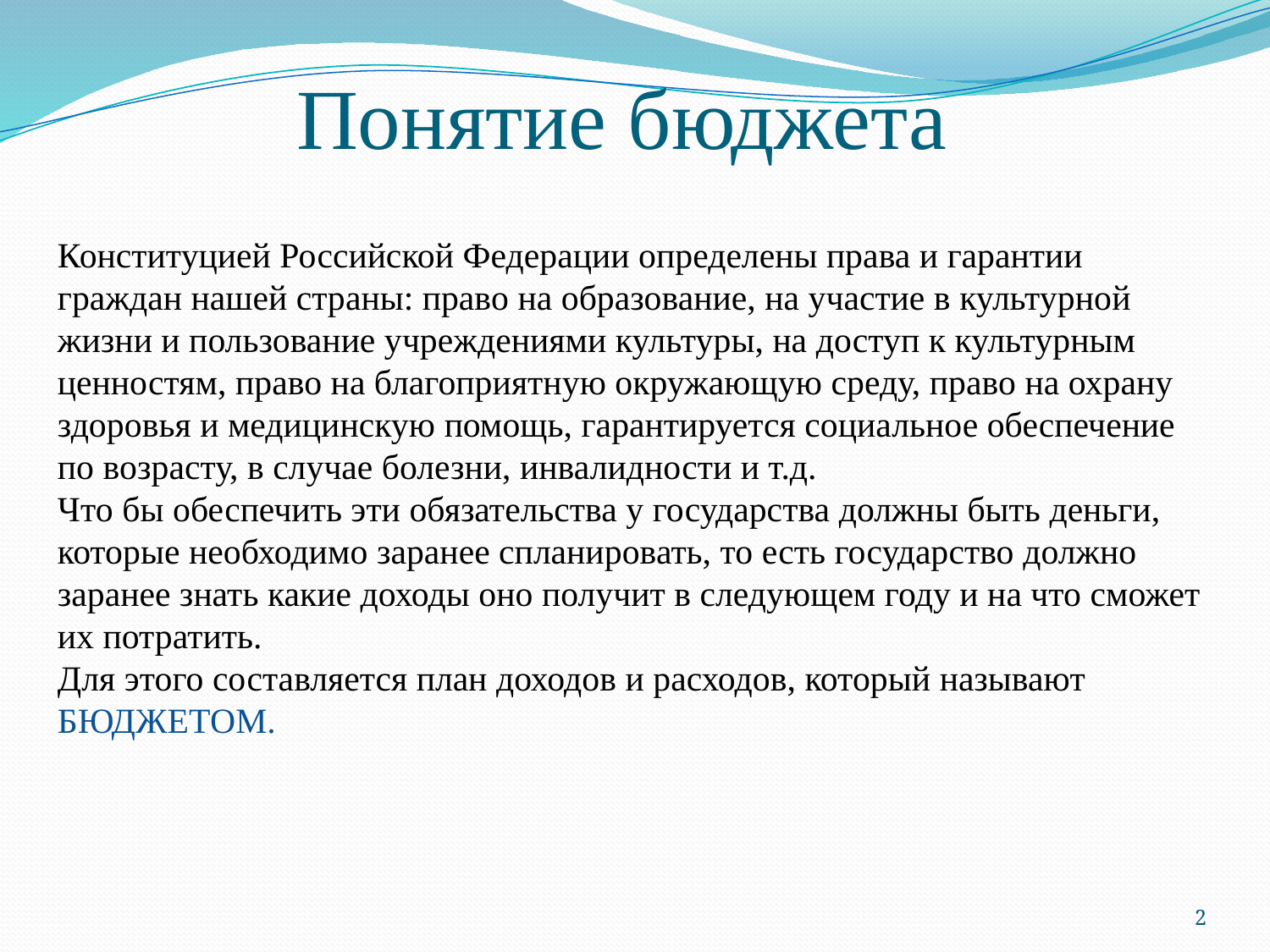

# Понятие бюджета
Конституцией Российской Федерации определены права и гарантии граждан нашей страны: право на образование, на участие в культурной жизни и пользование учреждениями культуры, на доступ к культурным ценностям, право на благоприятную окружающую среду, право на охрану здоровья и медицинскую помощь, гарантируется социальное обеспечение по возрасту, в случае болезни, инвалидности и т.д.
Что бы обеспечить эти обязательства у государства должны быть деньги,
которые необходимо заранее спланировать, то есть государство должно заранее знать какие доходы оно получит в следующем году и на что сможет их потратить.
Для этого составляется план доходов и расходов, который называют БЮДЖЕТОМ.
2